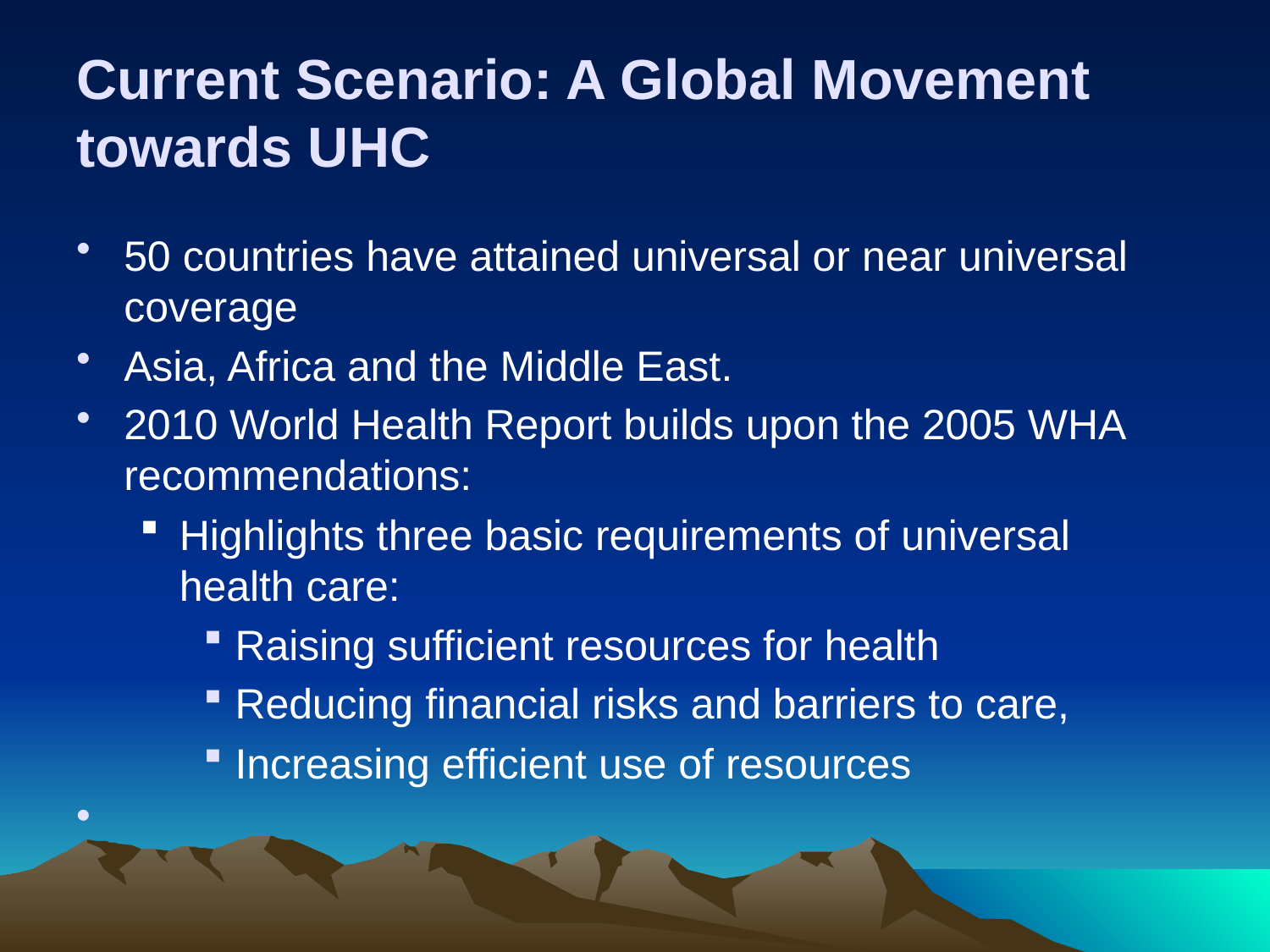

# Current Scenario: A Global Movement towards UHC
50 countries have attained universal or near universal coverage
Asia, Africa and the Middle East.
2010 World Health Report builds upon the 2005 WHA recommendations:
Highlights three basic requirements of universal health care:
Raising sufficient resources for health
Reducing financial risks and barriers to care,
Increasing efficient use of resources